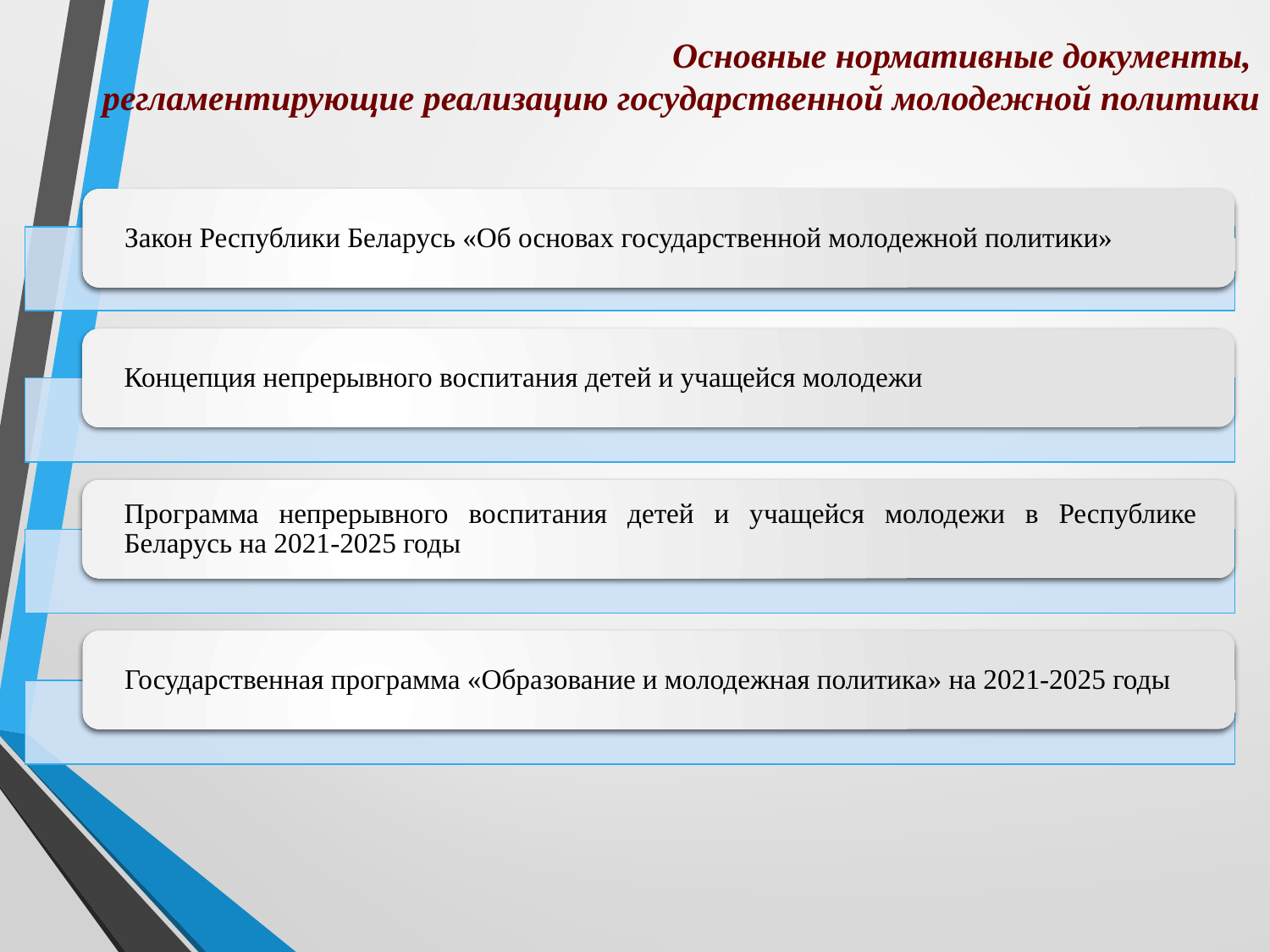

# Основные нормативные документы, регламентирующие реализацию государственной молодежной политики
Закон Республики Беларусь «Об основах государственной молодежной политики»
Концепция непрерывного воспитания детей и учащейся молодежи
Программа непрерывного воспитания детей и учащейся молодежи в Республике Беларусь на 2021-2025 годы
Государственная программа «Образование и молодежная политика» на 2021-2025 годы